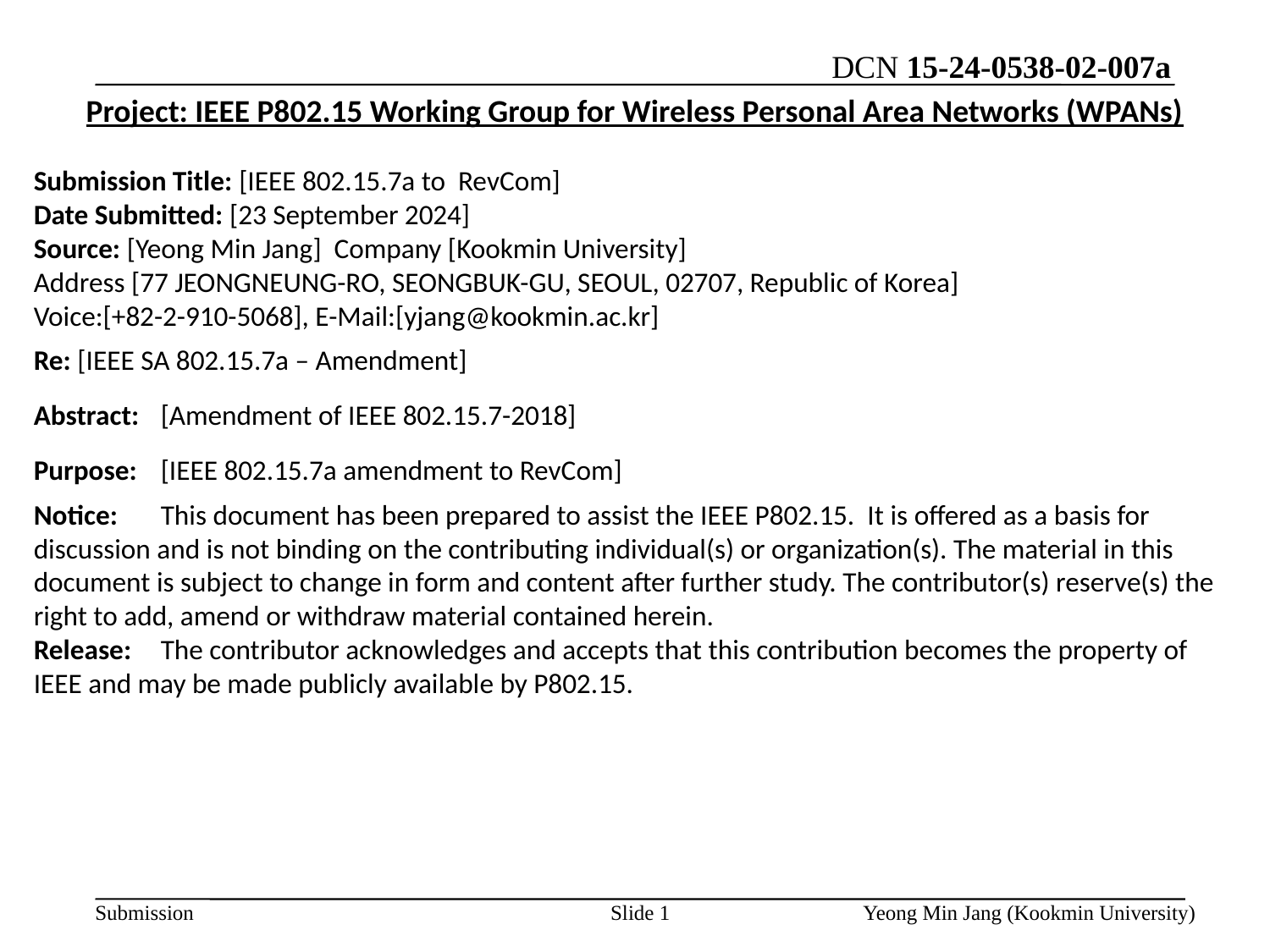

Project: IEEE P802.15 Working Group for Wireless Personal Area Networks (WPANs)

Submission Title: [IEEE 802.15.7a to  RevCom]
Date Submitted: [23 September 2024]
Source: [Yeong Min Jang]  Company [Kookmin University]
Address [77 JEONGNEUNG-RO, SEONGBUK-GU, SEOUL, 02707, Republic of Korea]
Voice:[+82-2-910-5068], E-Mail:[yjang@kookmin.ac.kr]
Re: [IEEE SA 802.15.7a – Amendment]
Abstract:	[Amendment of IEEE 802.15.7-2018]
Purpose:	[IEEE 802.15.7a amendment to RevCom]
Notice:	This document has been prepared to assist the IEEE P802.15.  It is offered as a basis for discussion and is not binding on the contributing individual(s) or organization(s). The material in this document is subject to change in form and content after further study. The contributor(s) reserve(s) the right to add, amend or withdraw material contained herein.
Release:	The contributor acknowledges and accepts that this contribution becomes the property of IEEE and may be made publicly available by P802.15.
Slide 1
Yeong Min Jang (Kookmin University)